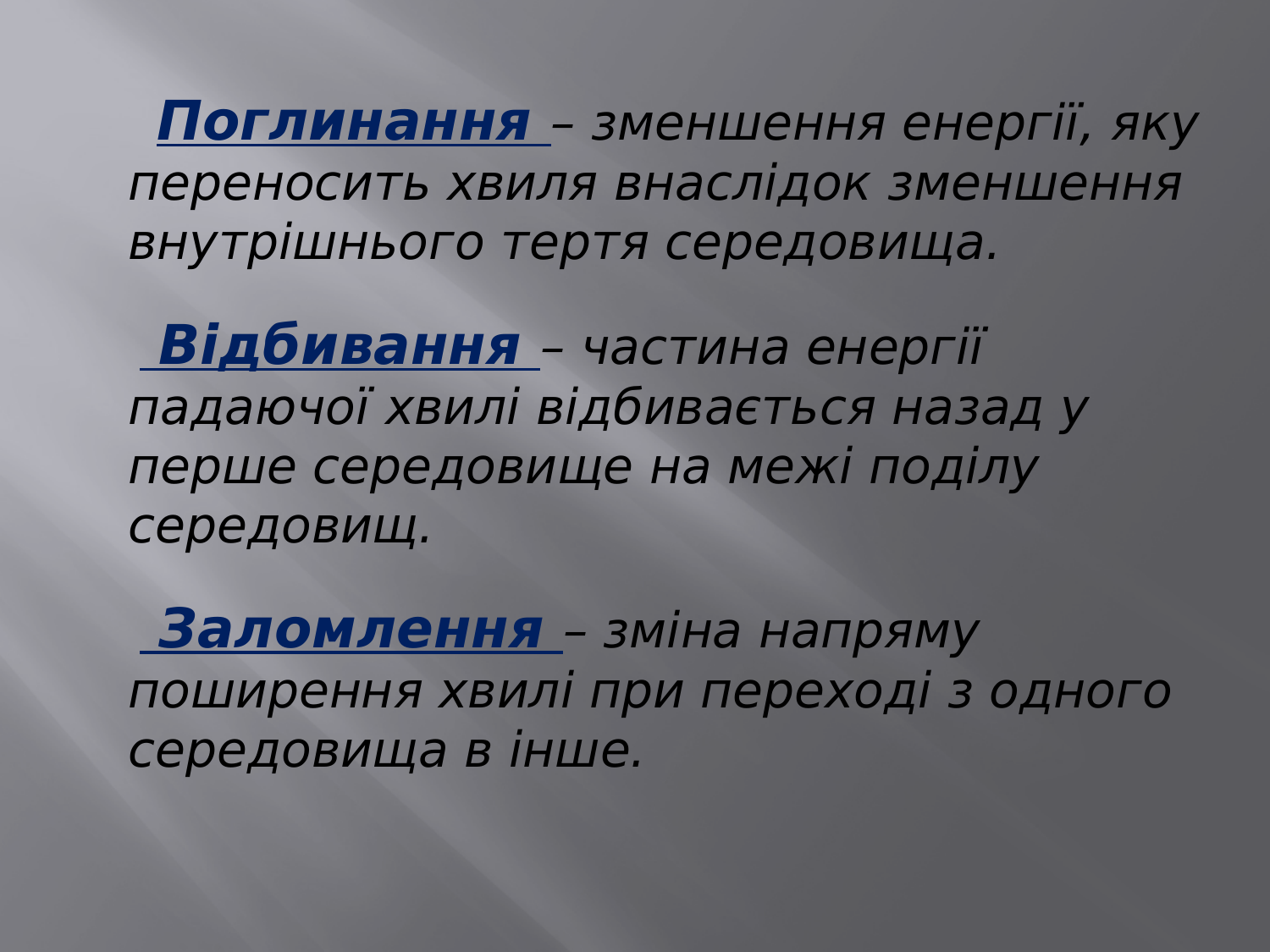

Поглинання – зменшення енергії, яку переносить хвиля внаслідок зменшення внутрішнього тертя середовища.

     Відбивання – частина енергії падаючої хвилі відбивається назад у перше середовище на межі поділу середовищ.

     Заломлення – зміна напряму поширення хвилі при переході з одного середовища в інше.